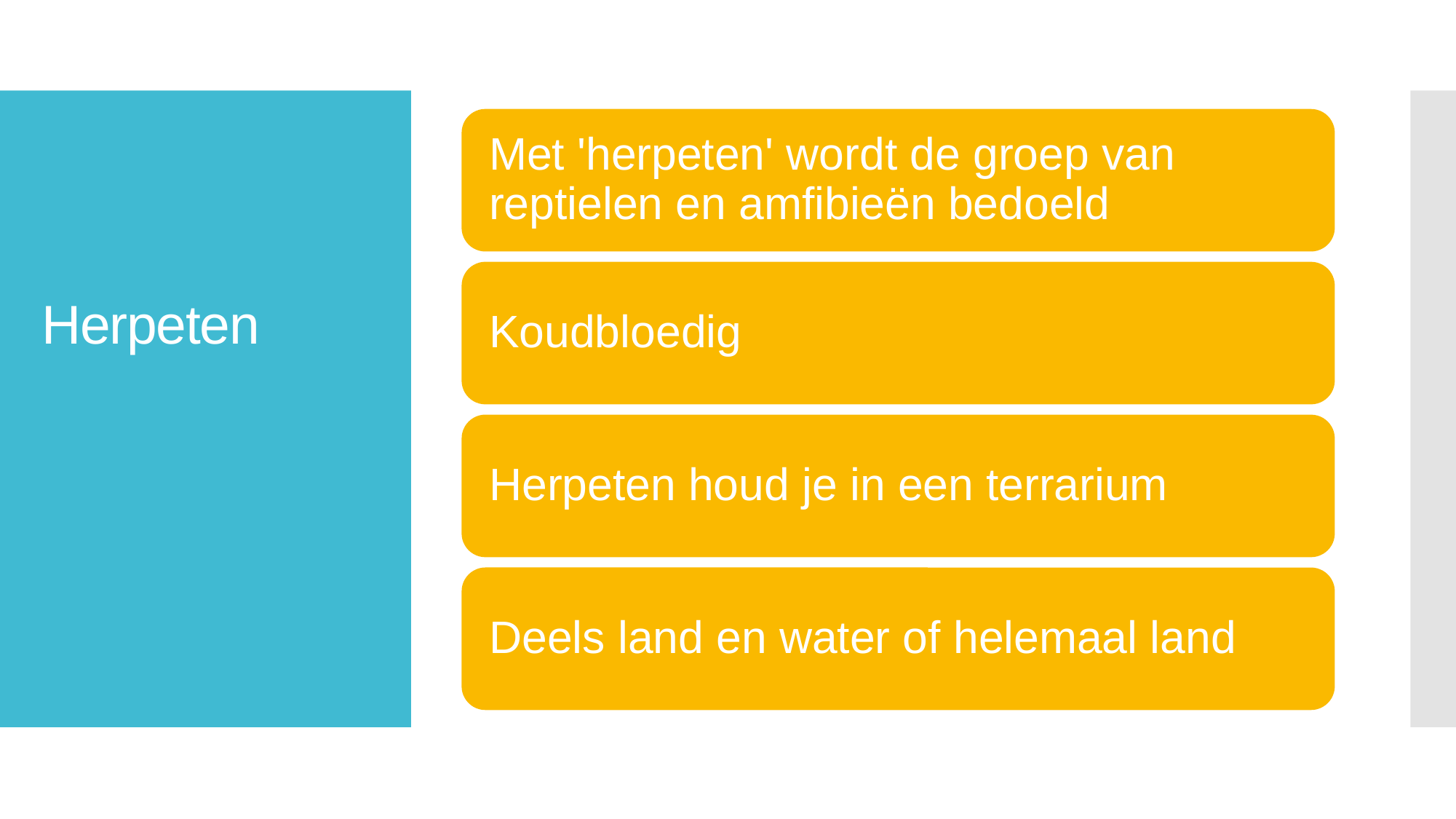

Met 'herpeten' wordt de groep van reptielen en amfibieën bedoeld
Koudbloedig
Herpeten houd je in een terrarium
Deels land en water of helemaal land
# Herpeten